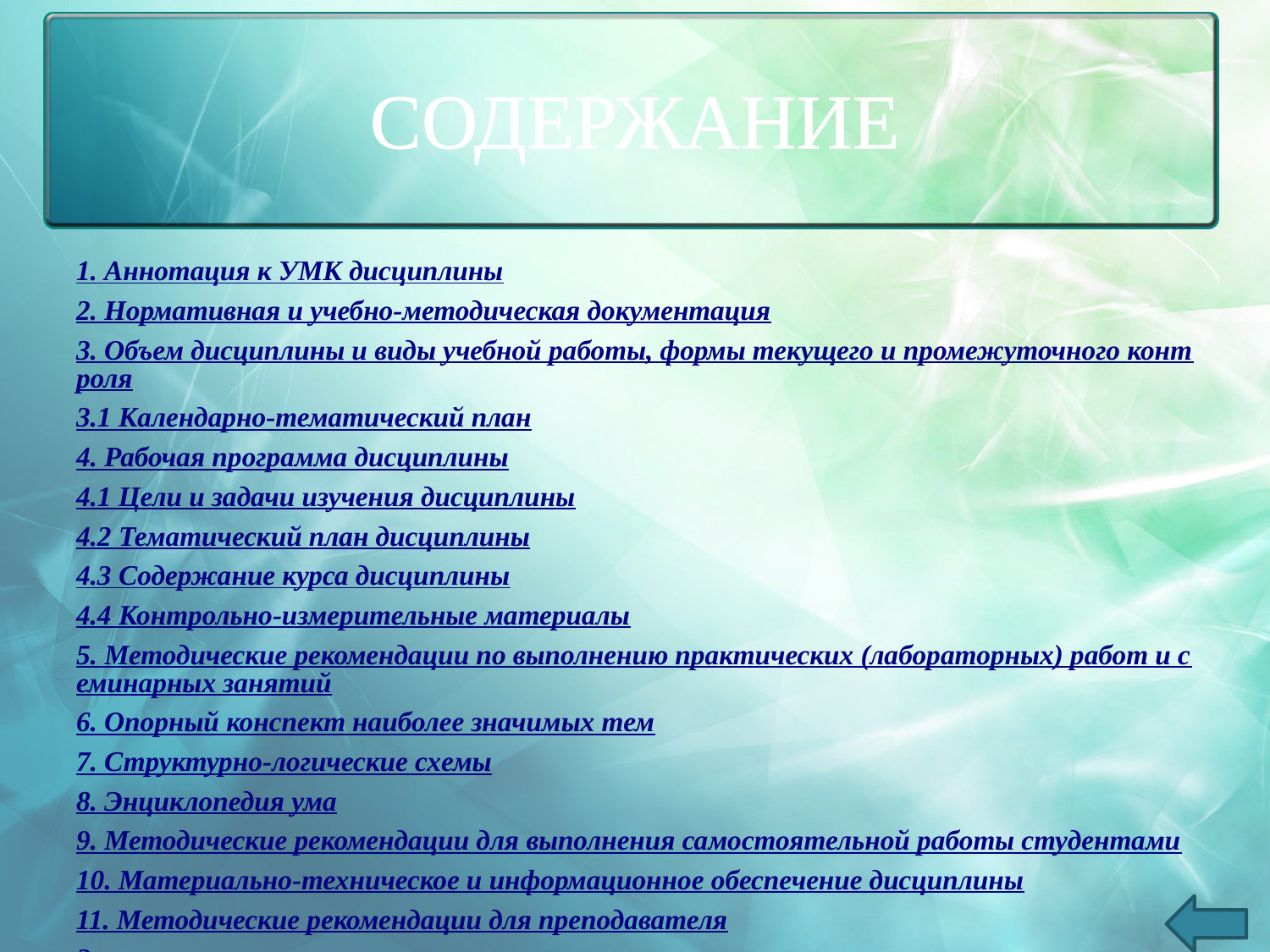

# СОДЕРЖАНИЕ
1. Аннотация к УМК дисциплины
2. Нормативная и учебно-методическая документация
3. Объем дисциплины и виды учебной работы, формы текущего и промежуточного контроля
3.1 Календарно-тематический план
4. Рабочая программа дисциплины
4.1 Цели и задачи изучения дисциплины
4.2 Тематический план дисциплины
4.3 Содержание курса дисциплины
4.4 Контрольно-измерительные материалы
5. Методические рекомендации по выполнению практических (лабораторных) работ и семинарных занятий
6. Опорный конспект наиболее значимых тем
7. Структурно-логические схемы
8. Энциклопедия ума
9. Методические рекомендации для выполнения самостоятельной работы студентами
10. Материально-техническое и информационное обеспечение дисциплины
11. Методические рекомендации для преподавателя
Заключение